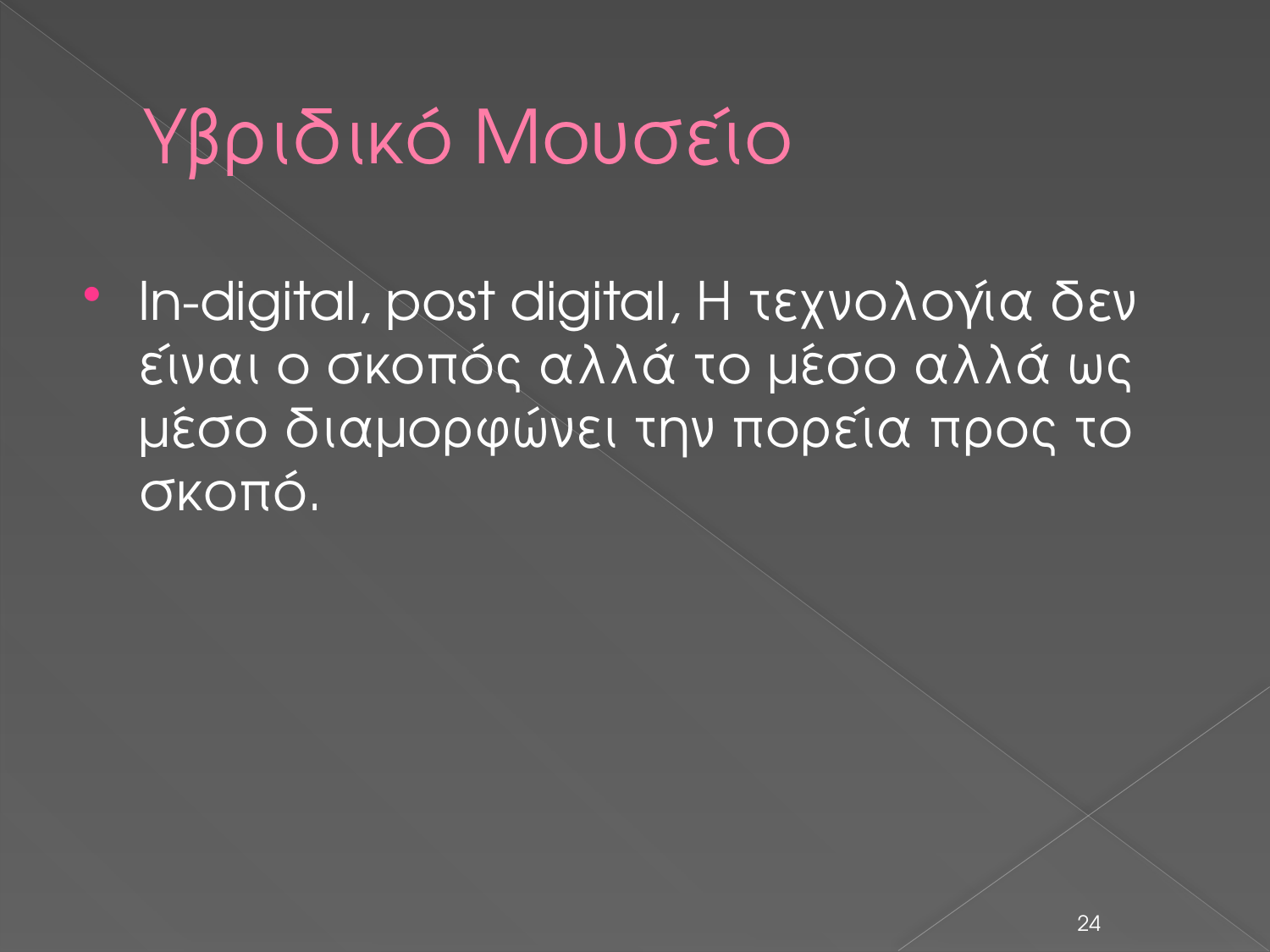

# Υβριδικό Μουσείο
In-digital, post digital, Η τεχνολογία δεν είναι ο σκοπός αλλά το μέσο αλλά ως μέσο διαμορφώνει την πορεία προς το σκοπό.
24